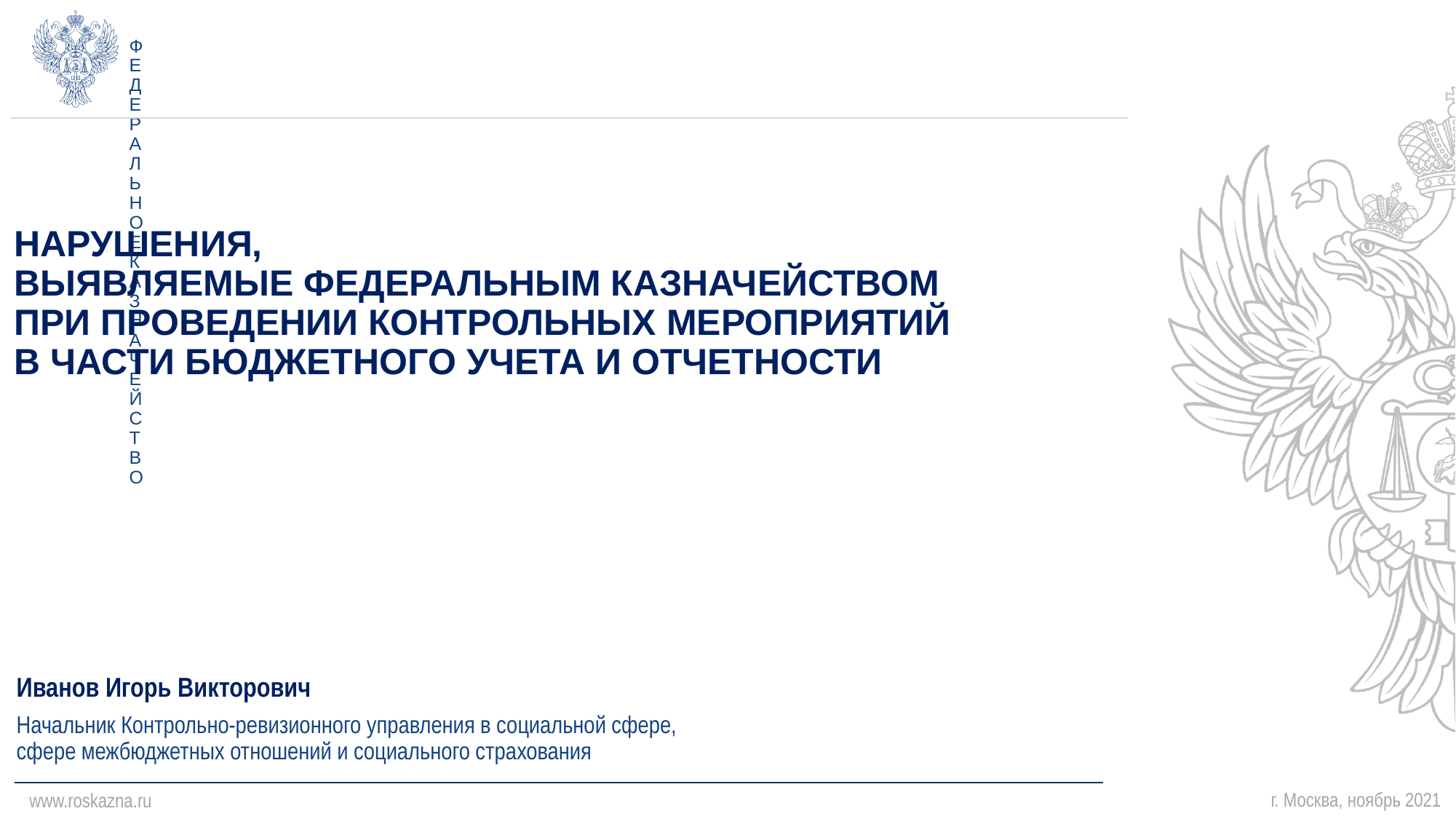

# НАРУШЕНИЯ, ВЫЯВЛЯЕМЫЕ ФЕДЕРАЛЬНЫМ КАЗНАЧЕЙСТВОМ ПРИ ПРОВЕДЕНИИ КОНТРОЛЬНЫХ МЕРОПРИЯТИЙ В ЧАСТИ БЮДЖЕТНОГО УЧЕТА И ОТЧЕТНОСТИ

Иванов Игорь Викторович
Начальник Контрольно-ревизионного управления в социальной сфере,
сфере межбюджетных отношений и социального страхования
 г. Москва, ноябрь 2021
www.roskazna.ru